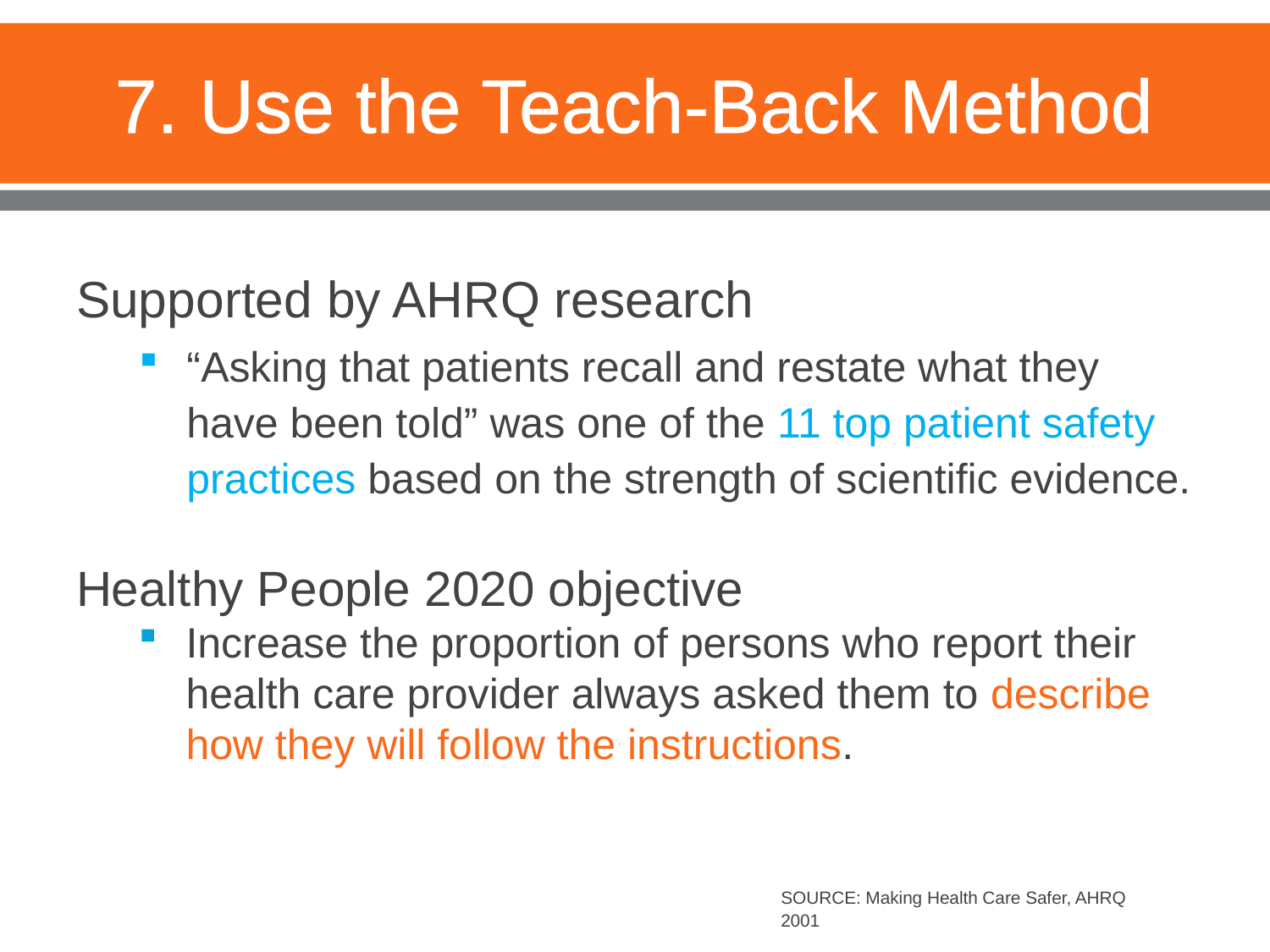

# 7. Use the Teach-Back Method
Supported by AHRQ research
“Asking that patients recall and restate what they have been told” was one of the 11 top patient safety practices based on the strength of scientific evidence.
Healthy People 2020 objective
Increase the proportion of persons who report their health care provider always asked them to describe how they will follow the instructions.

SOURCE: Making Health Care Safer, AHRQ 2001